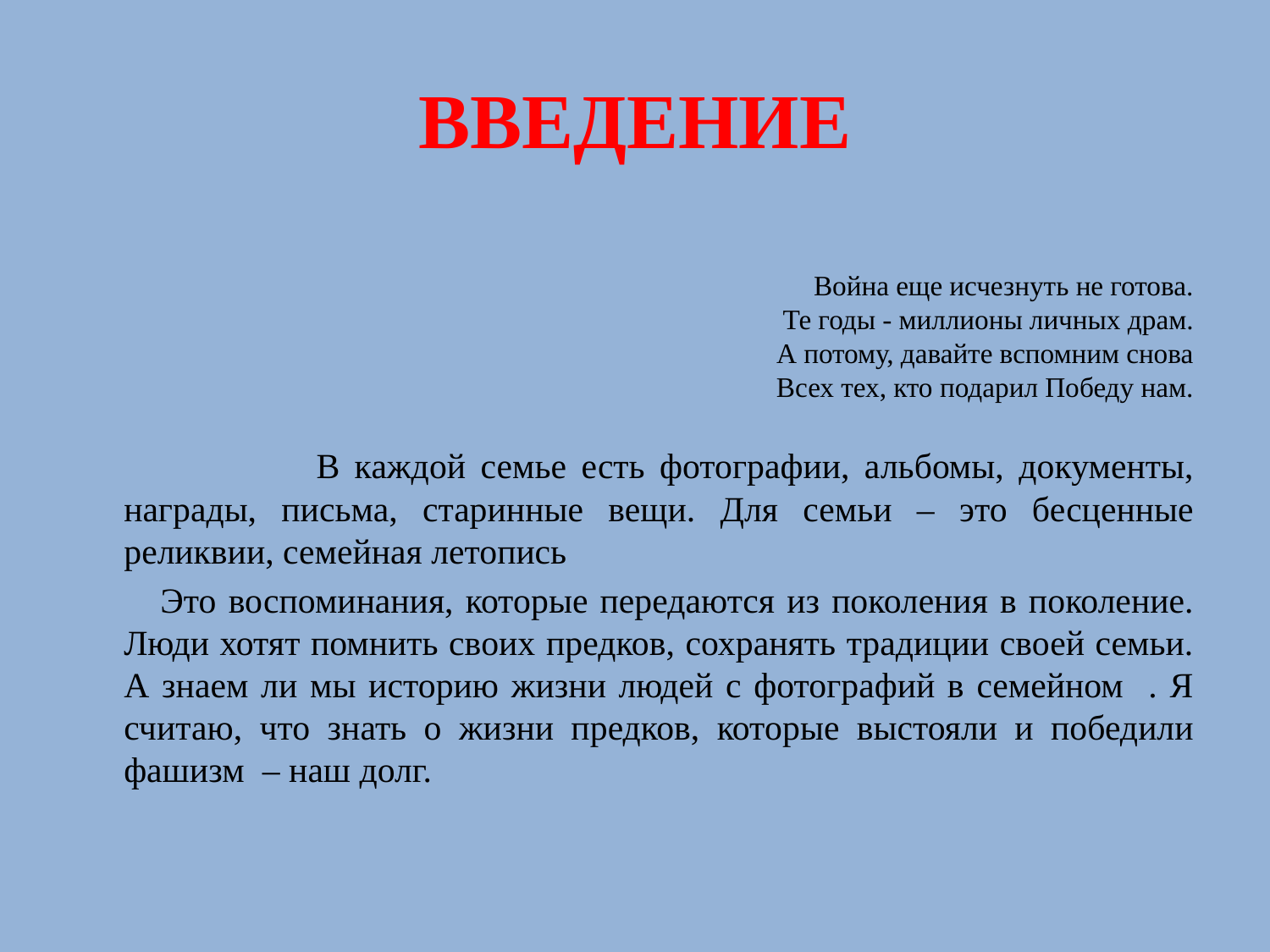

# ВВЕДЕНИЕ

Война еще исчезнуть не готова.
Те годы - миллионы личных драм.
А потому, давайте вспомним снова
Всех тех, кто подарил Победу нам.
             В каждой семье есть фотографии, альбомы, документы, награды, письма, старинные вещи. Для семьи – это бесценные реликвии, семейная летопись
       Это воспоминания, которые передаются из поколения в поколение. Люди хотят помнить своих предков, сохранять традиции своей семьи. А знаем ли мы историю жизни людей с фотографий в семейном  . Я считаю, что знать о жизни предков, которые выстояли и победили фашизм  – наш долг.